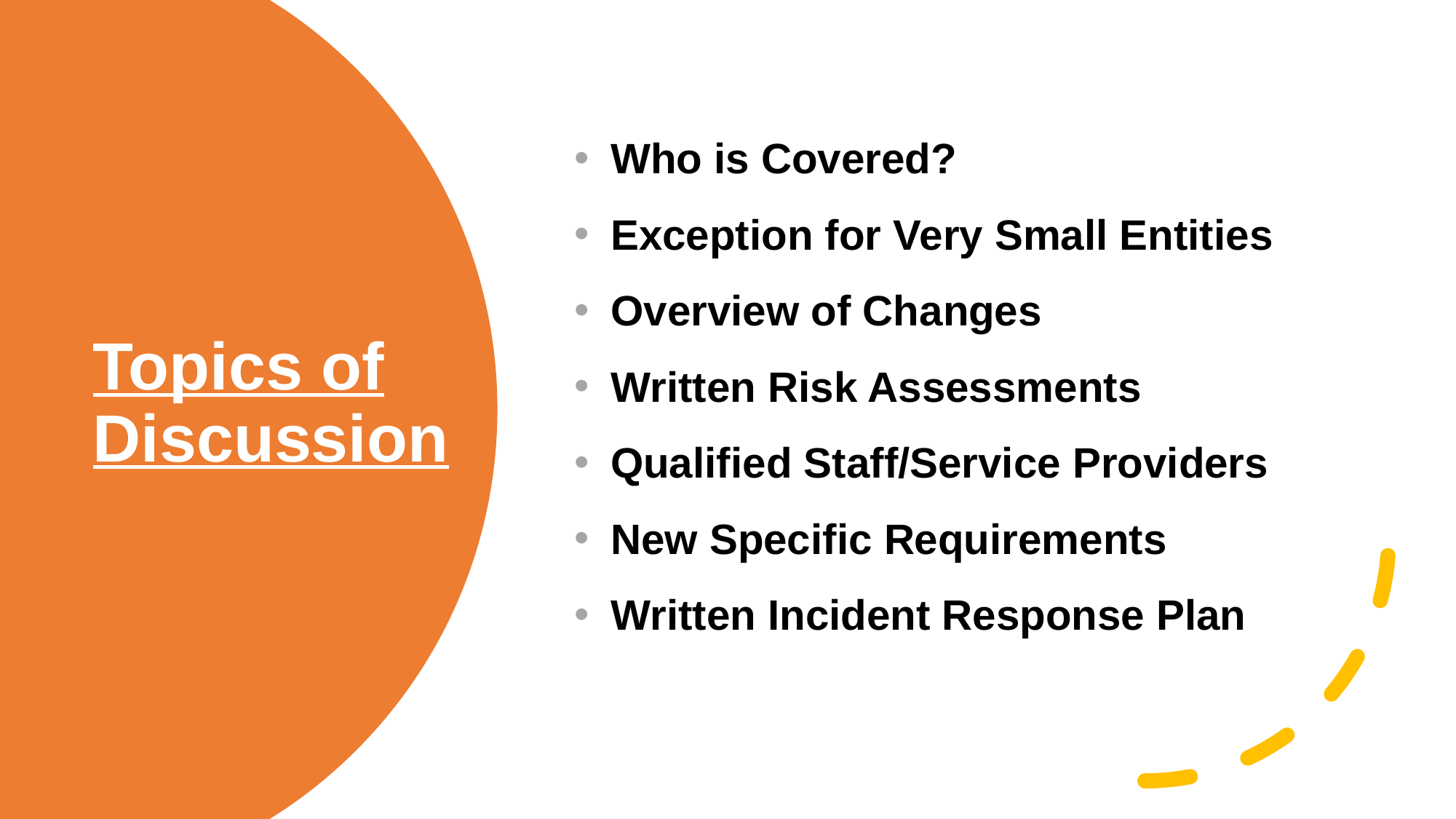

Who is Covered?
Exception for Very Small Entities
Overview of Changes
Written Risk Assessments
Qualified Staff/Service Providers
New Specific Requirements
Written Incident Response Plan
# Topics of Discussion